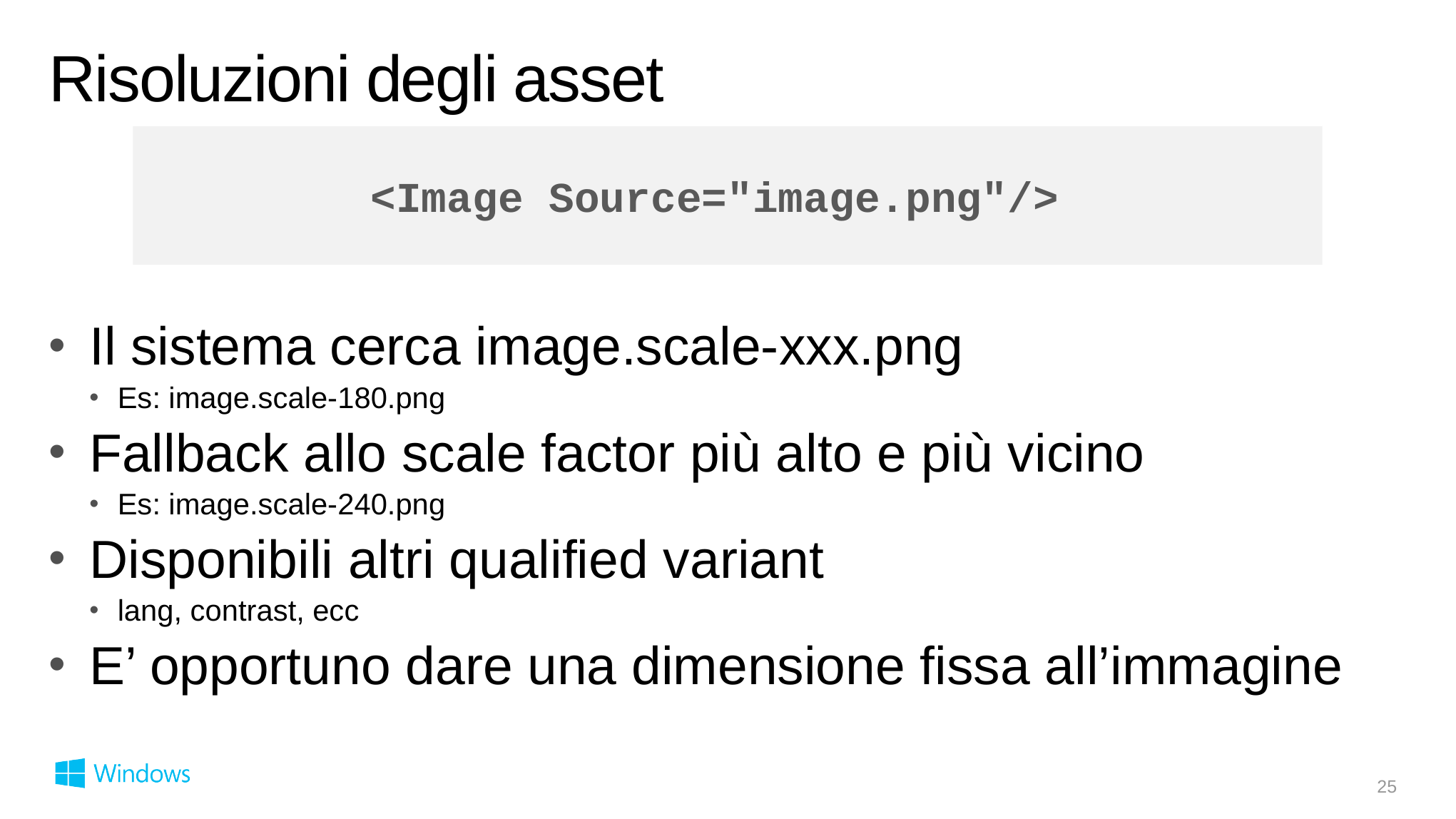

# Risoluzioni degli asset
<Image Source="image.png"/>
Il sistema cerca image.scale-xxx.png
Es: image.scale-180.png
Fallback allo scale factor più alto e più vicino
Es: image.scale-240.png
Disponibili altri qualified variant
lang, contrast, ecc
E’ opportuno dare una dimensione fissa all’immagine
25